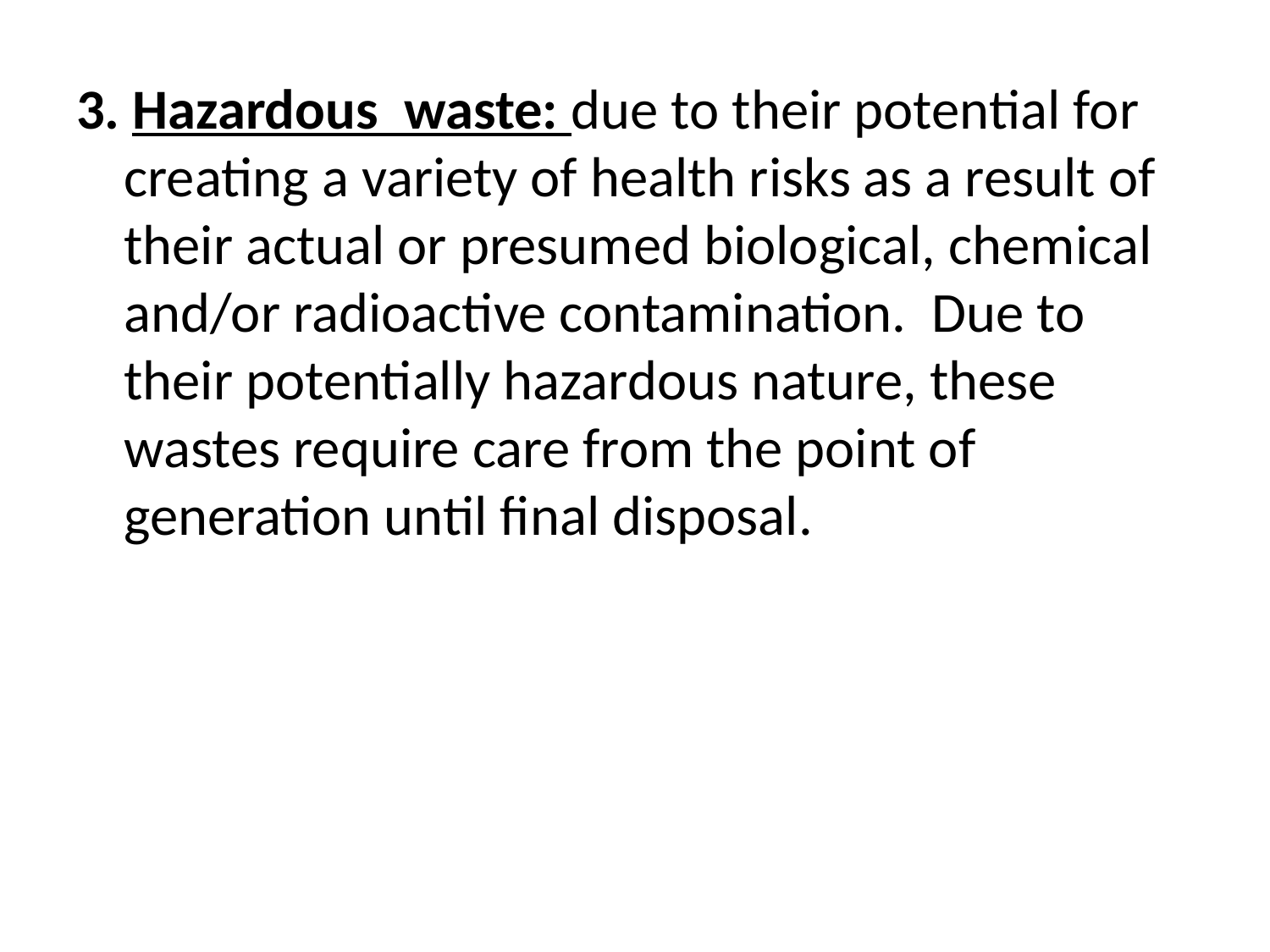

3. Hazardous  waste: due to their potential for creating a variety of health risks as a result of their actual or presumed biological, chemical and/or radioactive contamination.  Due to their potentially hazardous nature, these wastes require care from the point of generation until final disposal.